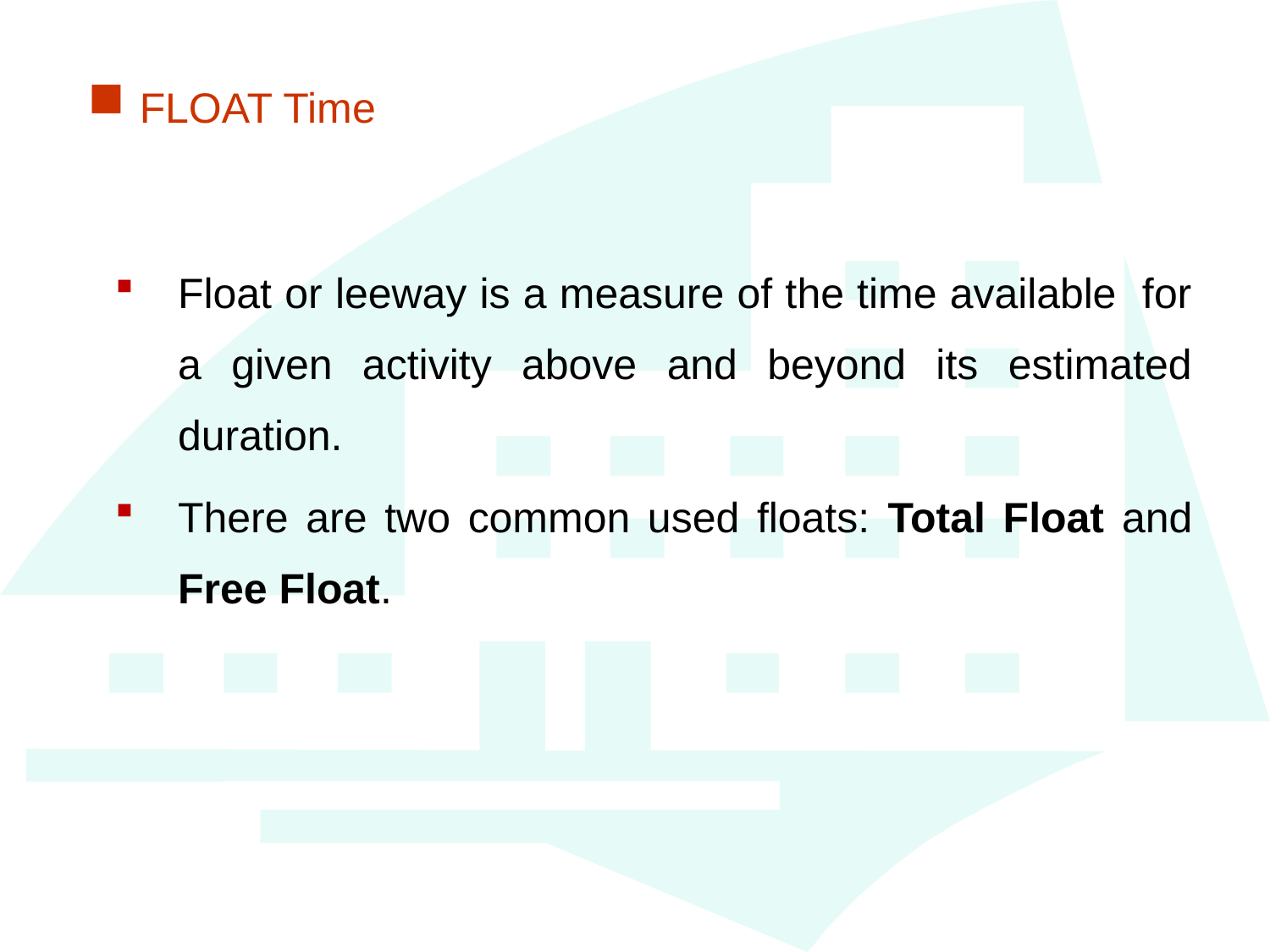

FLOAT Time
Float or leeway is a measure of the time available  for a given activity above and beyond its estimated duration.
There are two common used floats: Total Float and Free Float.
10/11/2012 9:03 AM